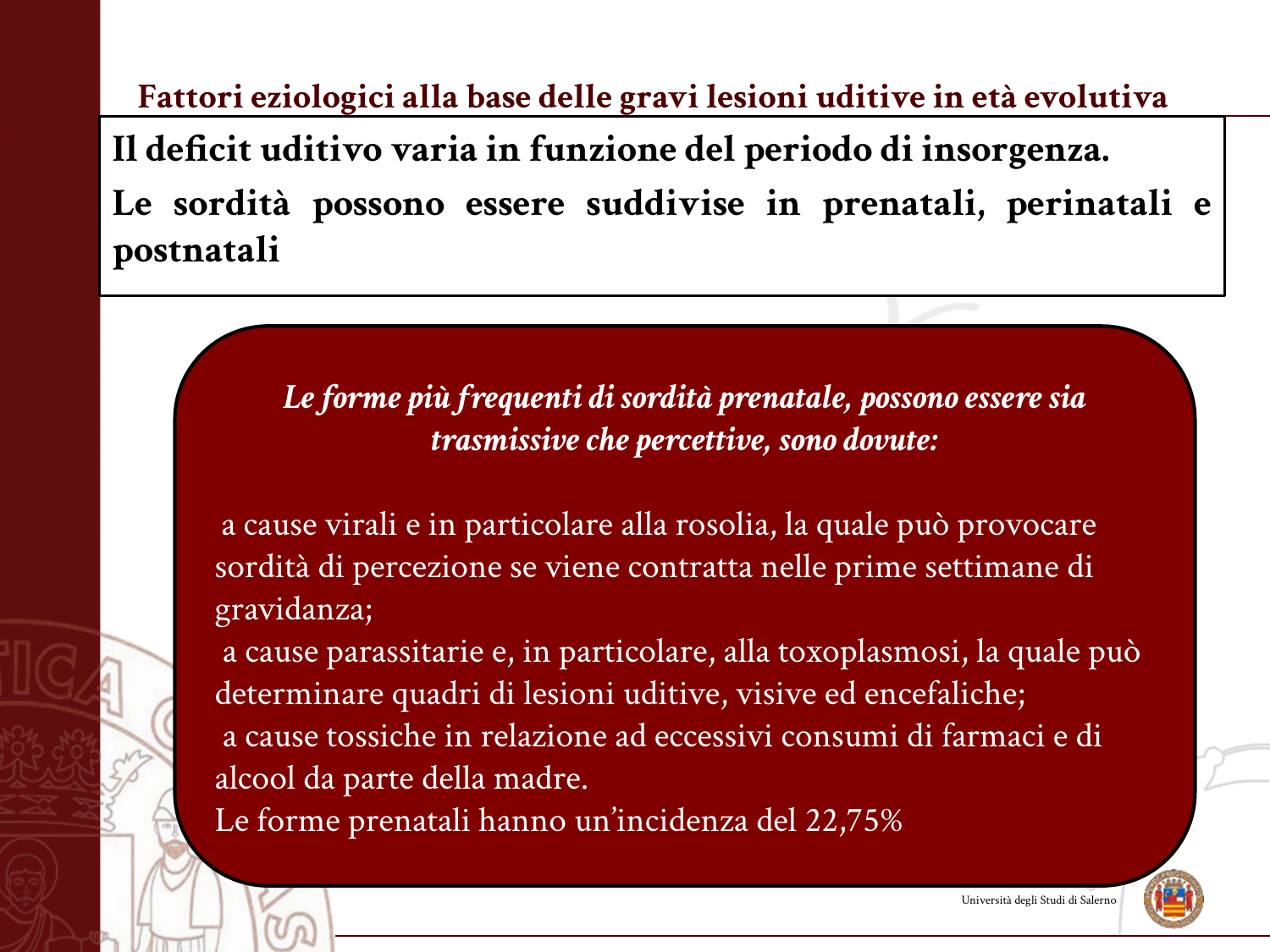

# Fattori eziologici alla base delle gravi lesioni uditive in età evolutiva
Il deficit uditivo varia in funzione del periodo di insorgenza.
Le sordità possono essere suddivise in prenatali, perinatali e postnatali
Le forme più frequenti di sordità prenatale, possono essere sia trasmissive che percettive, sono dovute:

 a cause virali e in particolare alla rosolia, la quale può provocare sordità di percezione se viene contratta nelle prime settimane di gravidanza;
 a cause parassitarie e, in particolare, alla toxoplasmosi, la quale può determinare quadri di lesioni uditive, visive ed encefaliche;
 a cause tossiche in relazione ad eccessivi consumi di farmaci e di alcool da parte della madre.
Le forme prenatali hanno un’incidenza del 22,75%